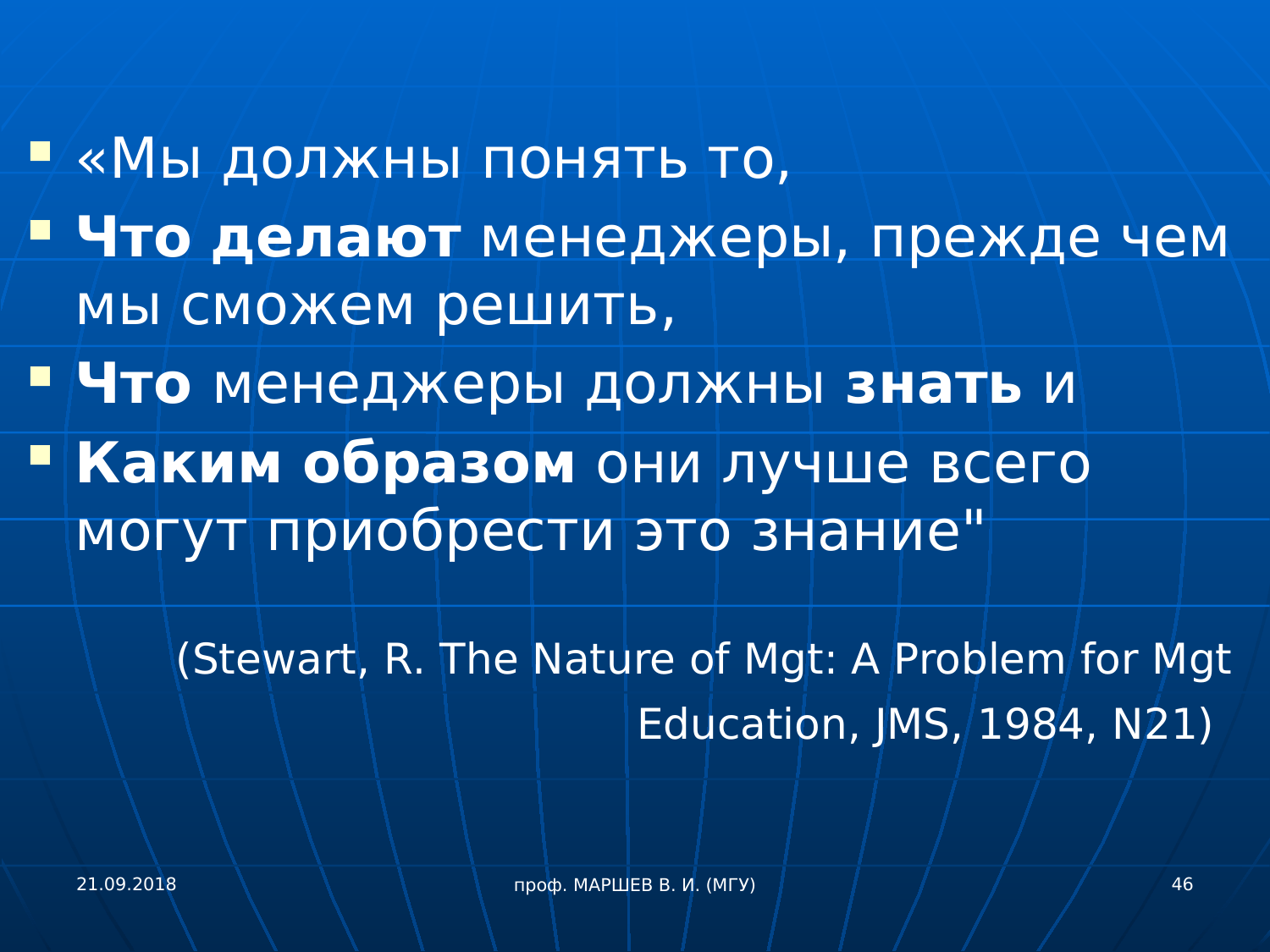

«Мы должны понять то,
Что делают менеджеры, прежде чем мы сможем решить,
Что менеджеры должны знать и
Каким образом они лучше всего могут приобрести это знание"

(Stewart, R. The Nature of Mgt: A Problem for Mgt Education, JMS, 1984, N21)
21.09.2018
46
проф. МАРШЕВ В. И. (МГУ)